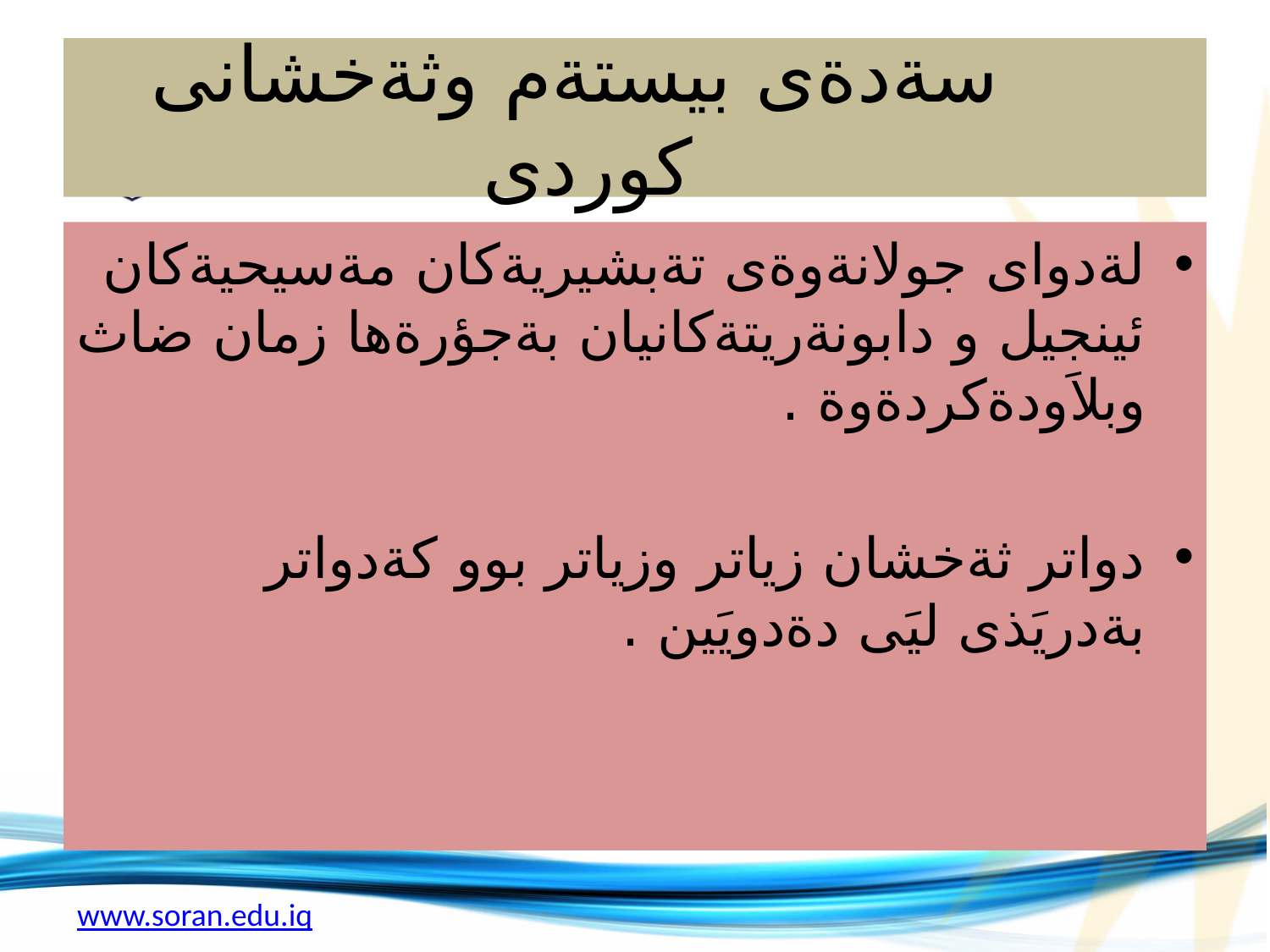

# سةدةى بيستةم وثةخشانى كوردى
لةدواى جولانةوةى تةبشيريةكان مةسيحيةكان ئينجيل و دابونةريتةكانيان بةجؤرةها زمان ضاث وبلاَودةكردةوة .

دواتر ثةخشان زياتر وزياتر بوو كةدواتر بةدريَذى ليَى دةدويَين .